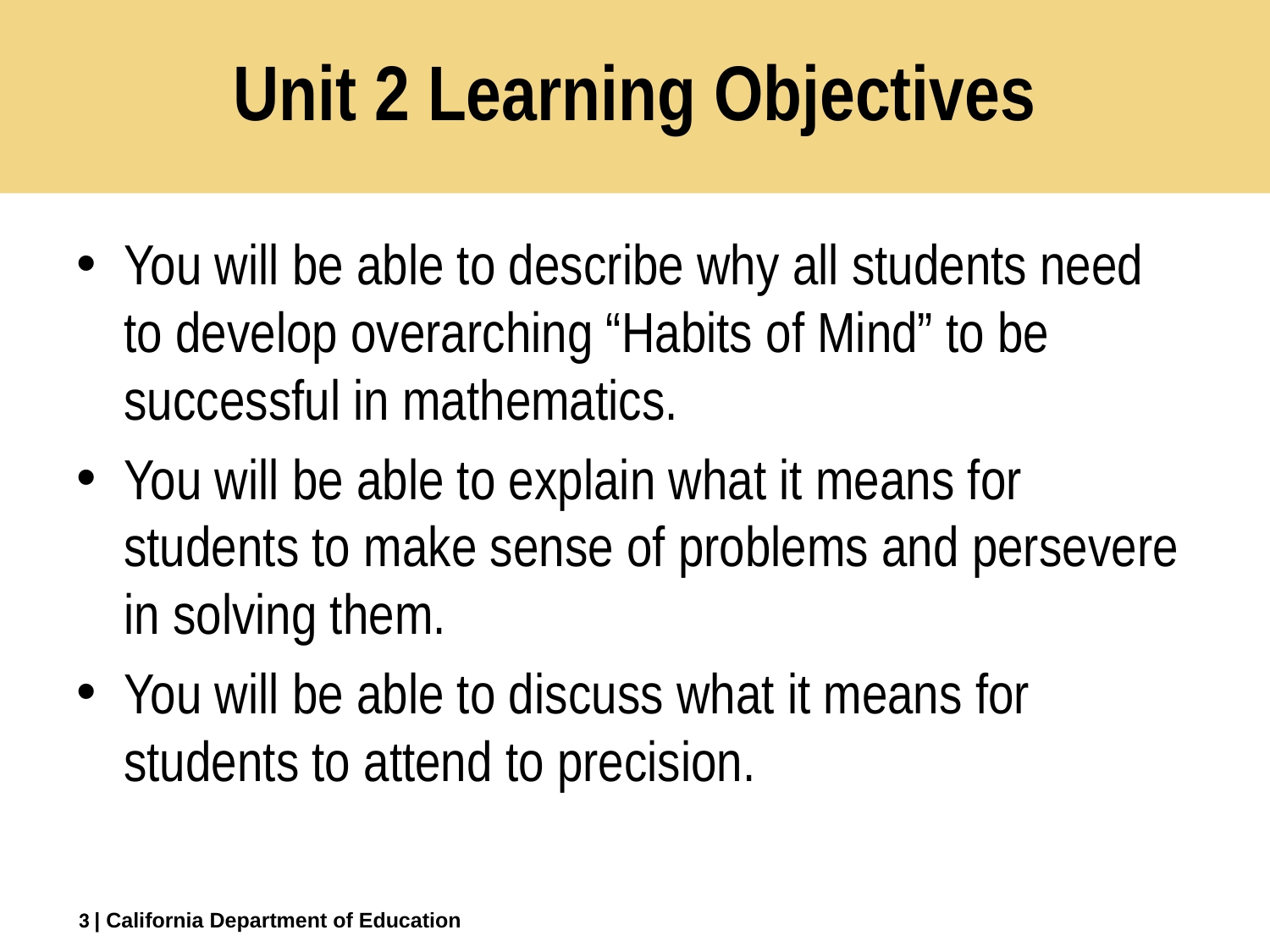

# Unit 2 Learning Objectives
You will be able to describe why all students need to develop overarching “Habits of Mind” to be successful in mathematics.
You will be able to explain what it means for students to make sense of problems and persevere in solving them.
You will be able to discuss what it means for students to attend to precision.
3
3
| California Department of Education